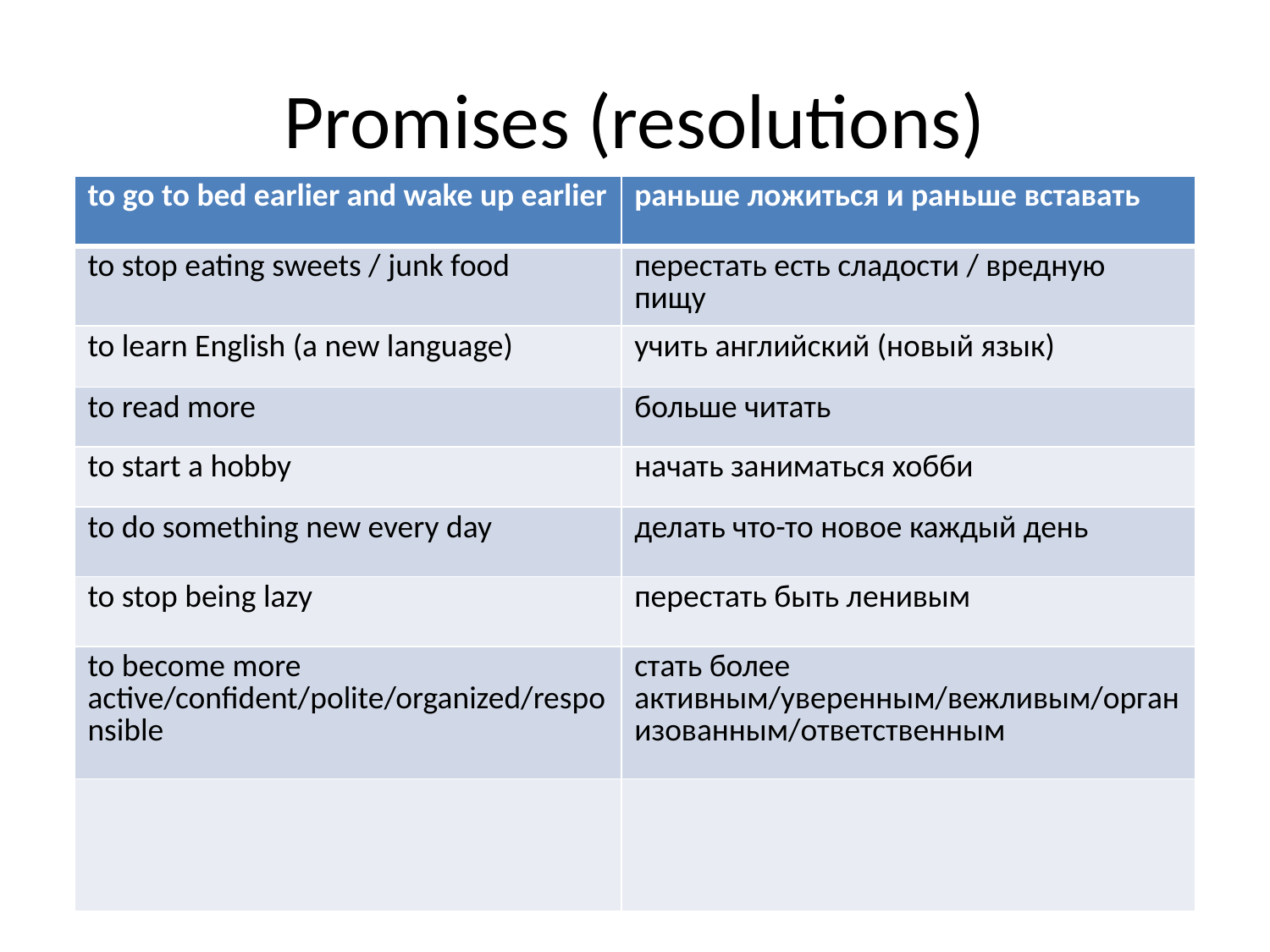

# Promises (resolutions)
| to go to bed earlier and wake up earlier | раньше ложиться и раньше вставать |
| --- | --- |
| to stop eating sweets / junk food | перестать есть сладости / вредную пищу |
| to learn English (a new language) | учить английский (новый язык) |
| to read more | больше читать |
| to start a hobby | начать заниматься хобби |
| to do something new every day | делать что-то новое каждый день |
| to stop being lazy | перестать быть ленивым |
| to become more active/confident/polite/organized/responsible | стать более активным/уверенным/вежливым/организованным/ответственным |
|  |  |